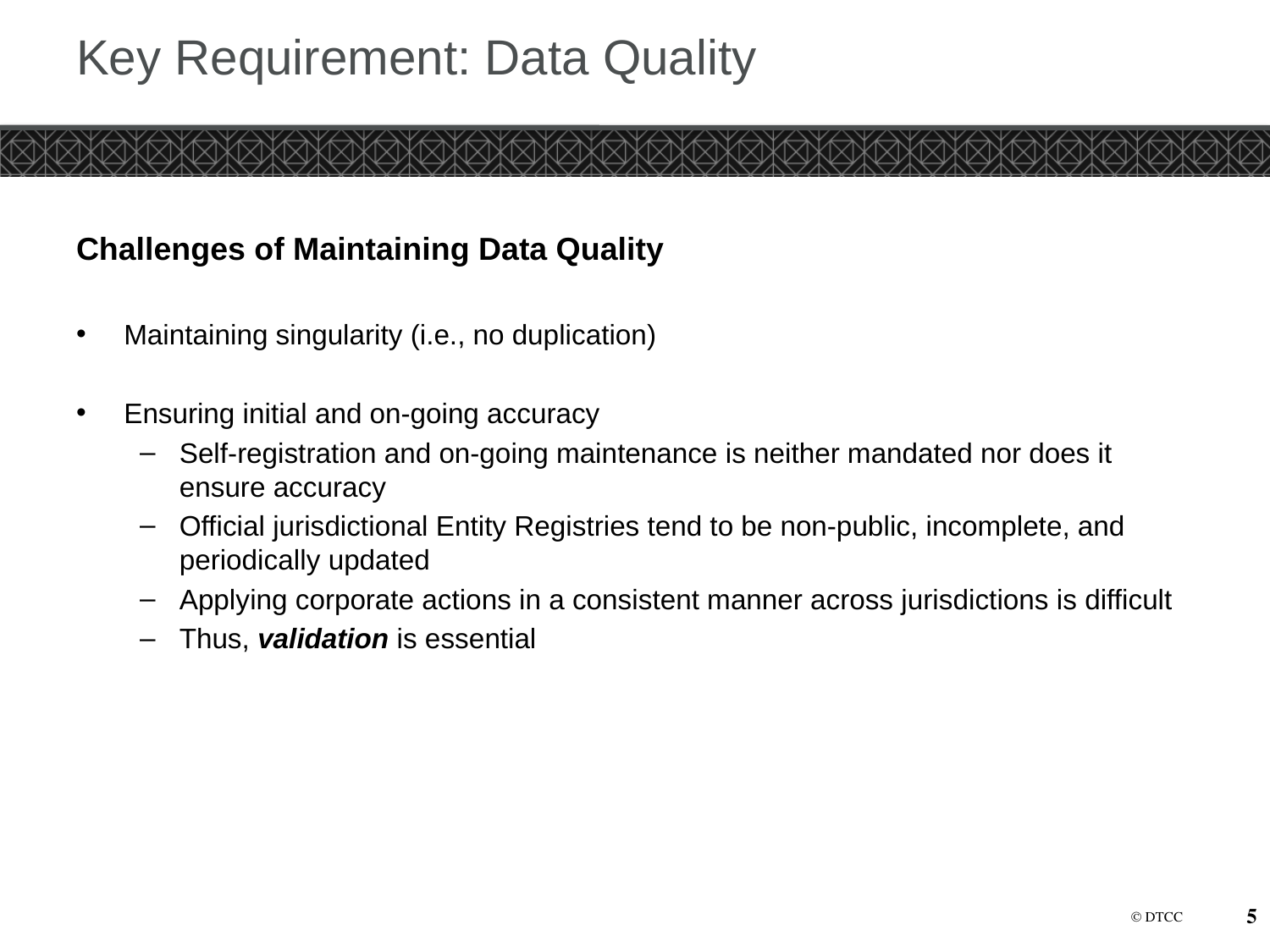

# Key Requirement: Data Quality
Challenges of Maintaining Data Quality

Maintaining singularity (i.e., no duplication)

Ensuring initial and on-going accuracy
Self-registration and on-going maintenance is neither mandated nor does it ensure accuracy
Official jurisdictional Entity Registries tend to be non-public, incomplete, and periodically updated
Applying corporate actions in a consistent manner across jurisdictions is difficult
Thus, validation is essential

5